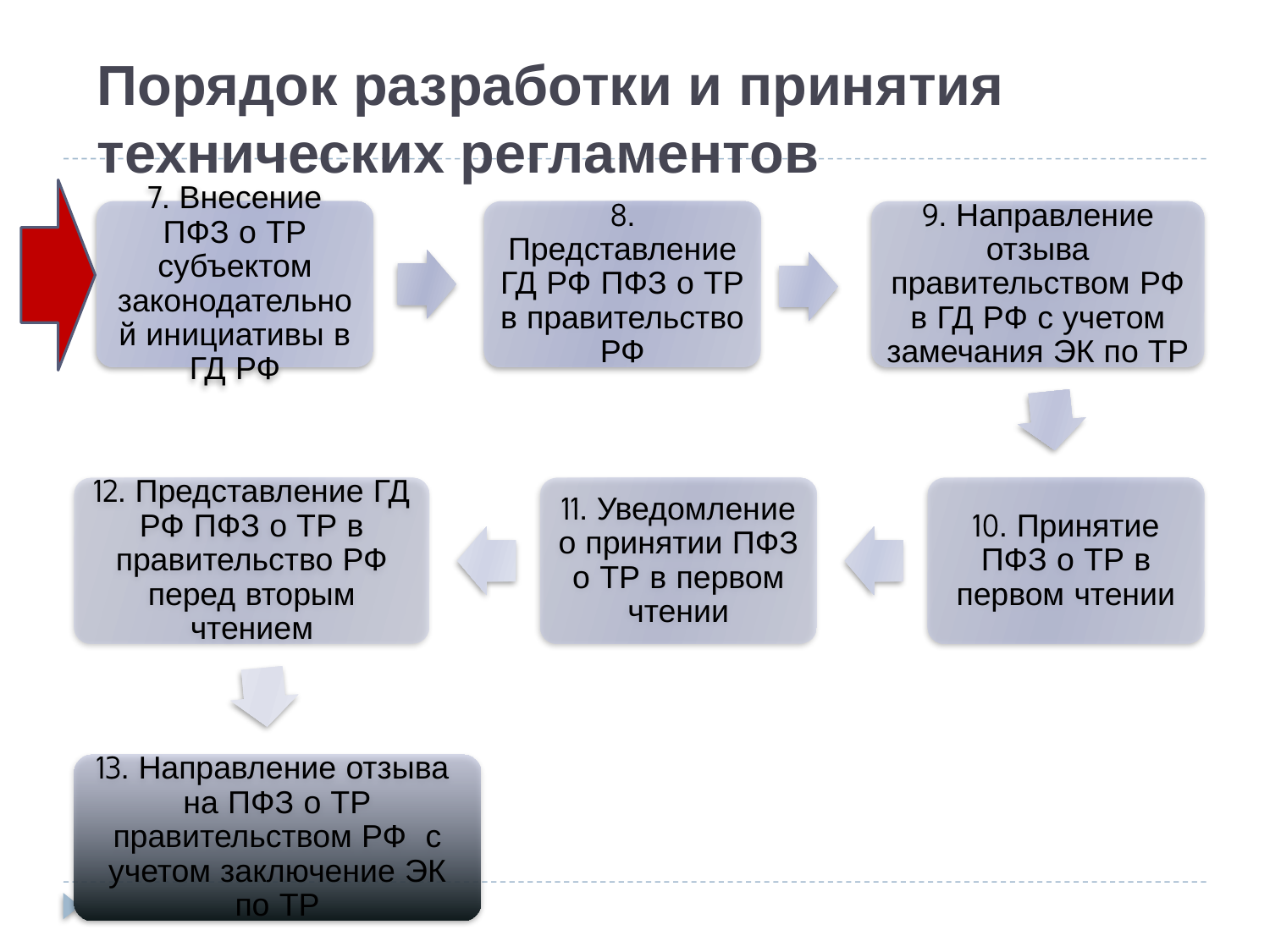

# Порядок разработки и принятия технических регламентов
7. Внесение ПФЗ о ТР субъектом законодательной инициативы в ГД РФ

8. Представление ГД РФ ПФЗ о ТР в правительство РФ

9. Направление отзыва правительством РФ в ГД РФ с учетом замечания ЭК по ТР

10. Принятие ПФЗ о ТР в первом чтении

11. Уведомление о принятии ПФЗ о ТР в первом чтении

12. Представление ГД РФ ПФЗ о ТР в правительство РФ перед вторым чтением

13. Направление отзыва  на ПФЗ о ТР правительством РФ  с учетом заключение ЭК по ТР